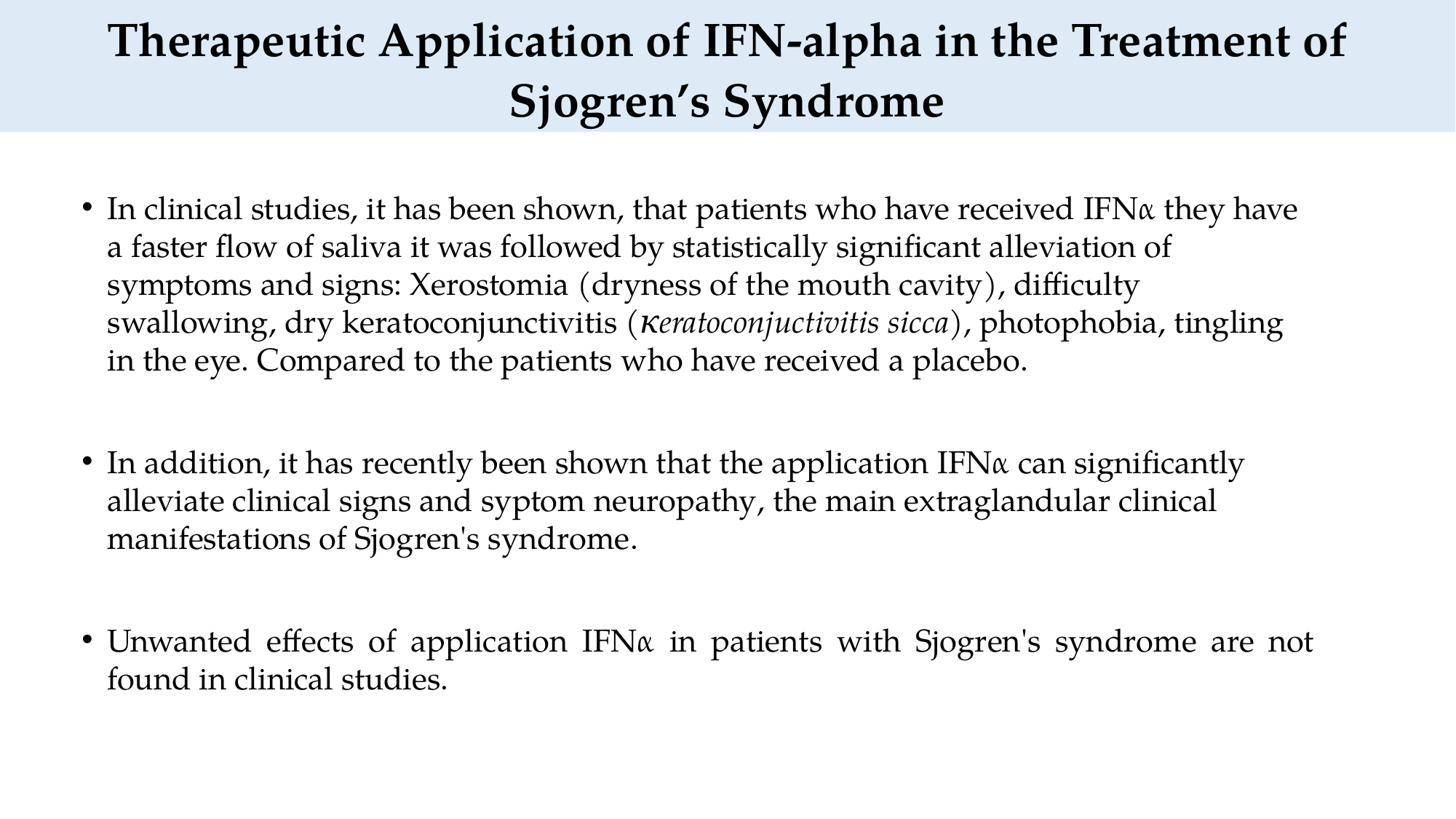

Therapeutic Application of IFN-alpha in the Treatment of Sjogren’s Syndrome
In clinical studies, it has been shown, that patients who have received IFNα they have a faster flow of saliva it was followed by statistically significant alleviation of symptoms and signs: Xerostomia (dryness of the mouth cavity), difficulty swallowing, dry keratoconjunctivitis (кeratoconjuctivitis sicca), photophobia, tingling in the eye. Compared to the patients who have received a placebo.

In addition, it has recently been shown that the application IFNα can significantly alleviate clinical signs and syptom neuropathy, the main extraglandular clinical manifestations of Sjogren's syndrome.

Unwanted effects of application IFNα in patients with Sjogren's syndrome are not found in clinical studies.